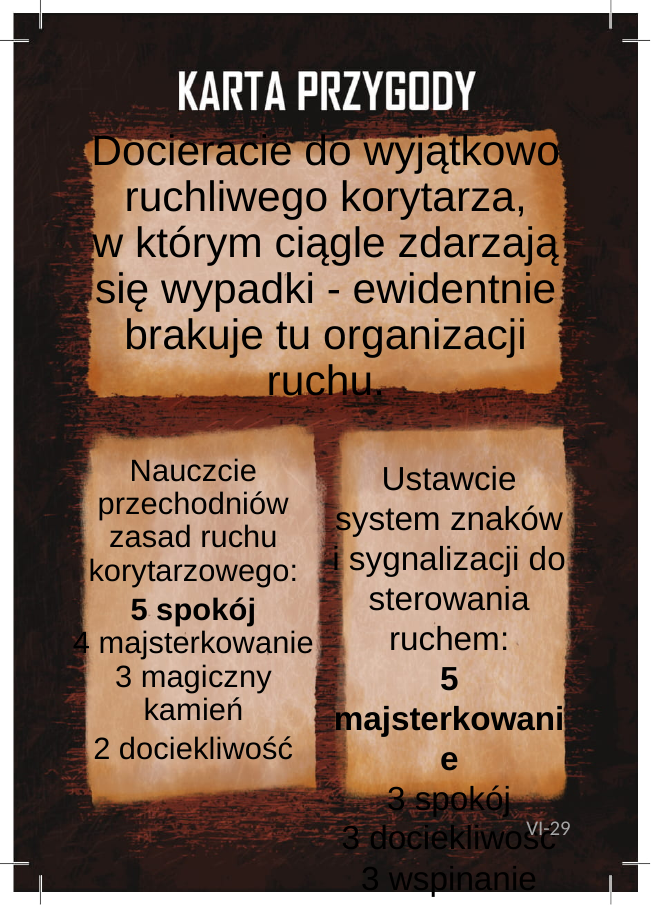

# Docieracie do wyjątkowo ruchliwego korytarza, w którym ciągle zdarzają się wypadki - ewidentnie brakuje tu organizacji ruchu.
Ustawcie system znaków
i sygnalizacji do sterowania ruchem:
5 majsterkowanie
3 spokój
3 dociekliwość
3 wspinanie
Nauczcie przechodniów zasad ruchu korytarzowego:
5 spokój
4 majsterkowanie
3 magiczny kamień
2 dociekliwość
VI-29